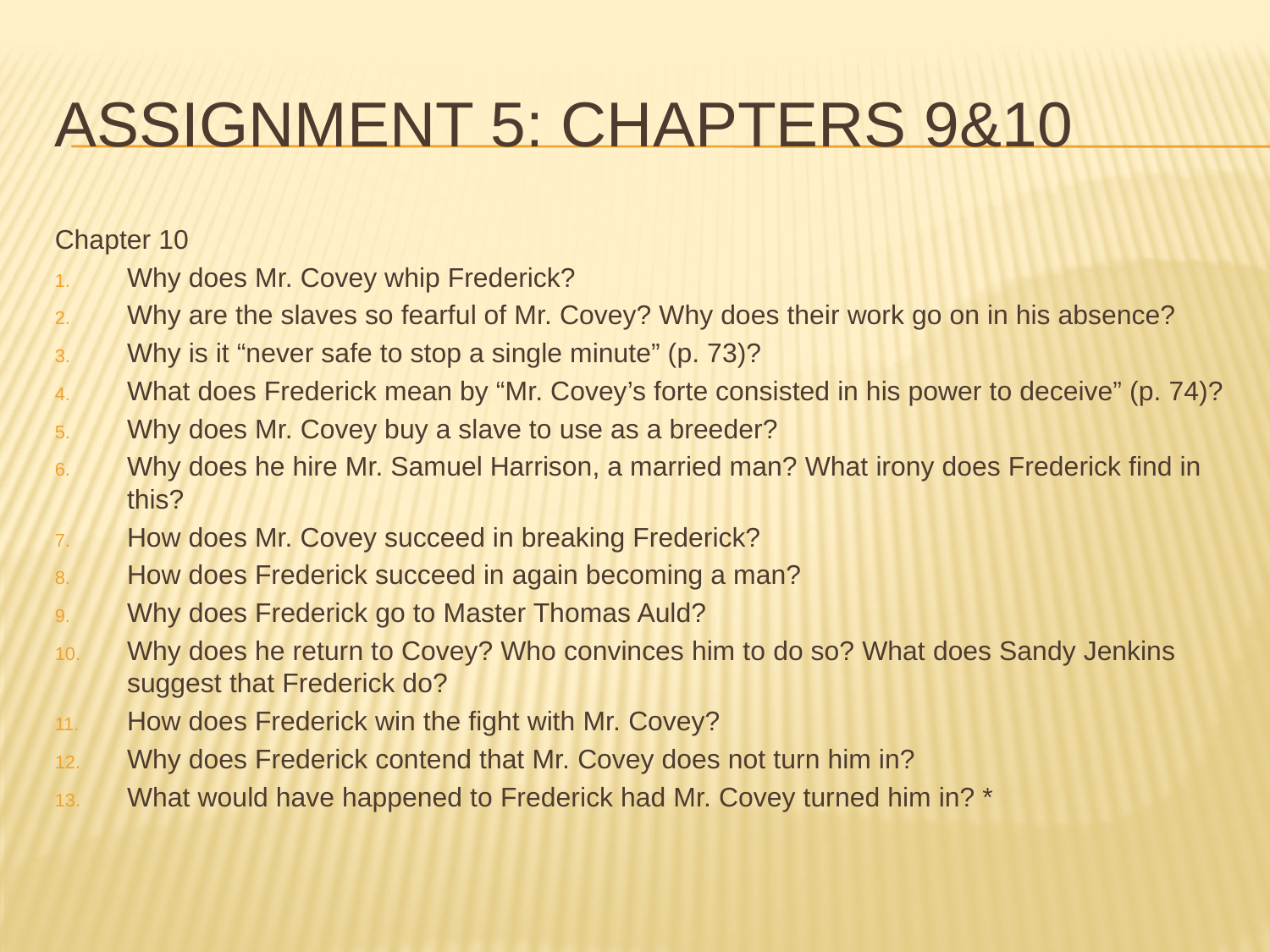

# Assignment 5: Chapters 9&10
Chapter 10
Why does Mr. Covey whip Frederick?
Why are the slaves so fearful of Mr. Covey? Why does their work go on in his absence?
Why is it “never safe to stop a single minute” (p. 73)?
What does Frederick mean by “Mr. Covey’s forte consisted in his power to deceive” (p. 74)?
Why does Mr. Covey buy a slave to use as a breeder?
Why does he hire Mr. Samuel Harrison, a married man? What irony does Frederick find in this?
How does Mr. Covey succeed in breaking Frederick?
How does Frederick succeed in again becoming a man?
Why does Frederick go to Master Thomas Auld?
Why does he return to Covey? Who convinces him to do so? What does Sandy Jenkins suggest that Frederick do?
How does Frederick win the fight with Mr. Covey?
Why does Frederick contend that Mr. Covey does not turn him in?
What would have happened to Frederick had Mr. Covey turned him in? *